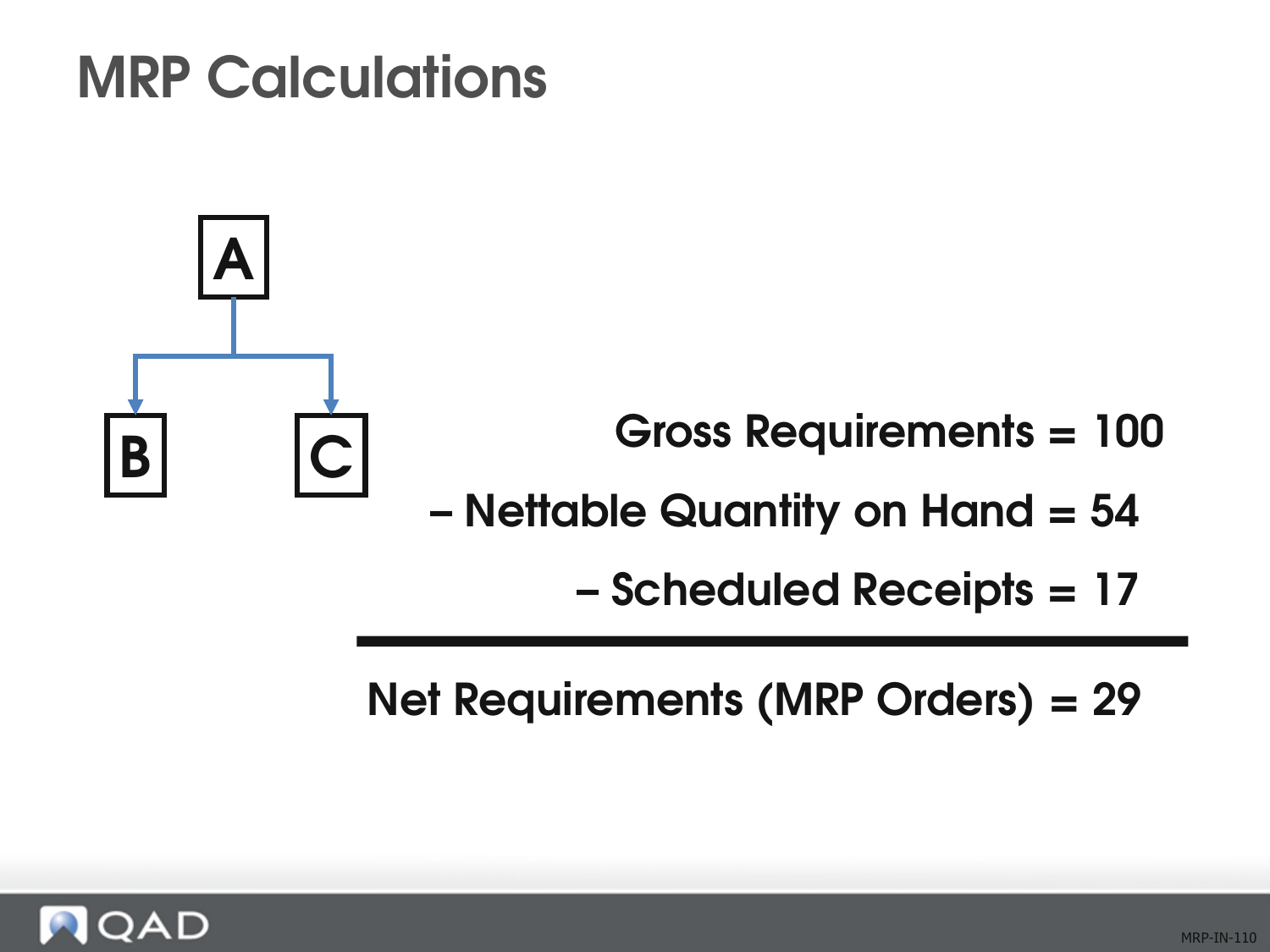

# MRP Calculations
A
Gross Requirements = 100
B
C
– Nettable Quantity on Hand = 54
– Scheduled Receipts = 17

Net Requirements (MRP Orders) = 29
MRP-IN-110